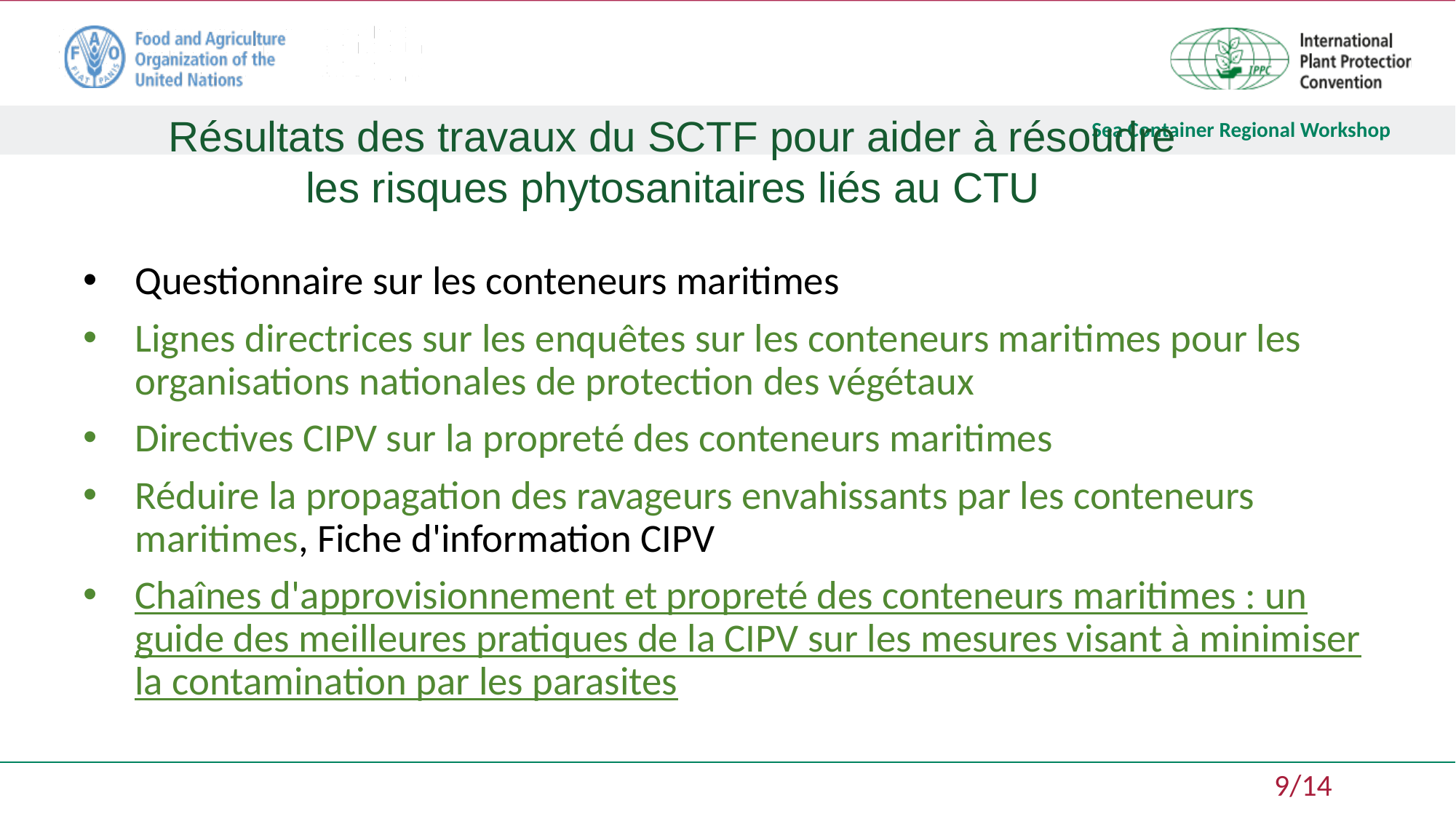

Résultats des travaux du SCTF pour aider à résoudre
les risques phytosanitaires liés au CTU
Questionnaire sur les conteneurs maritimes
Lignes directrices sur les enquêtes sur les conteneurs maritimes pour les organisations nationales de protection des végétaux
Directives CIPV sur la propreté des conteneurs maritimes
Réduire la propagation des ravageurs envahissants par les conteneurs maritimes, Fiche d'information CIPV
Chaînes d'approvisionnement et propreté des conteneurs maritimes : un guide des meilleures pratiques de la CIPV sur les mesures visant à minimiser la contamination par les parasites